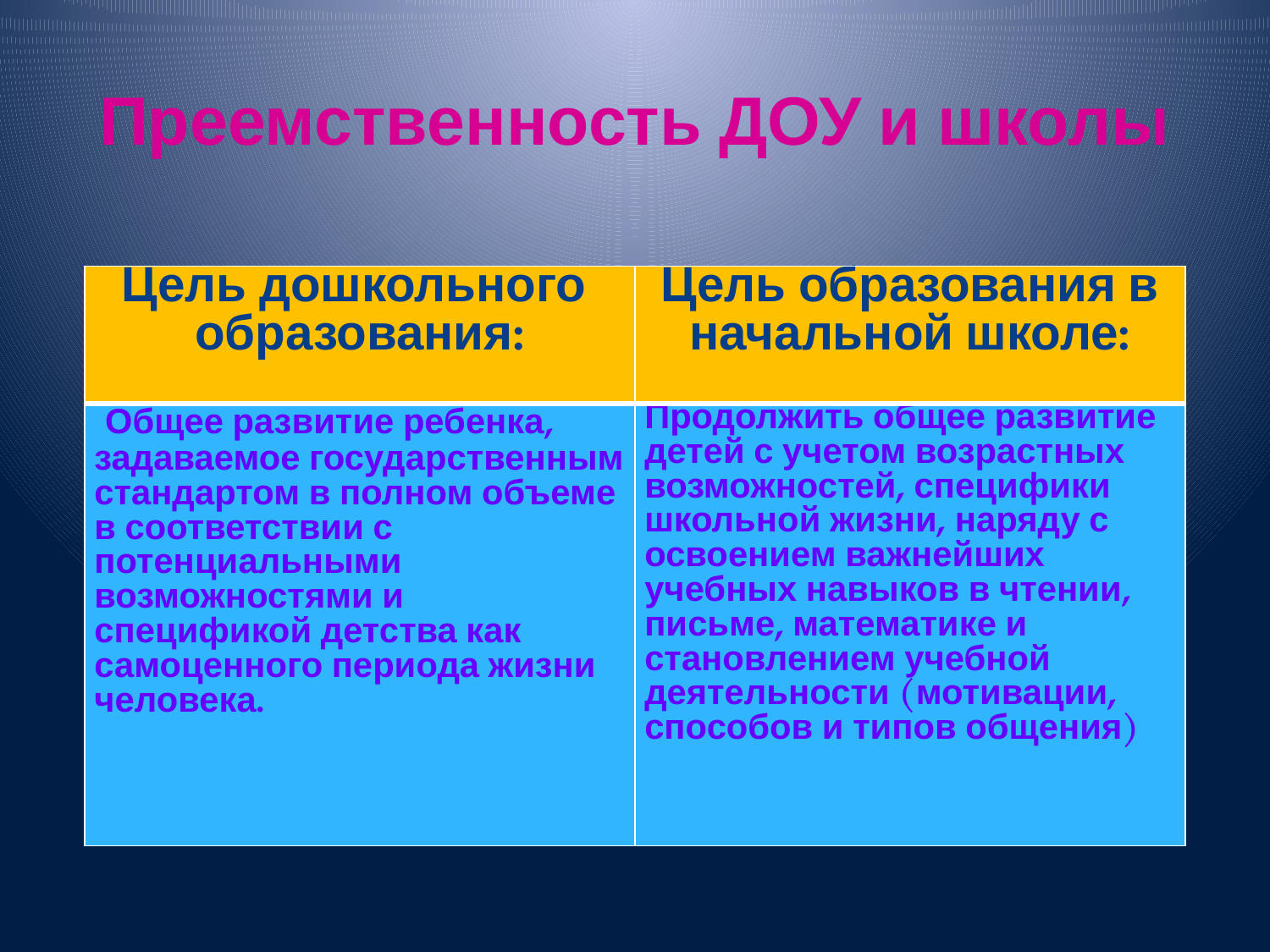

# Преемственность ДОУ и школы
| Цель дошкольного образования: | Цель образования в начальной школе: |
| --- | --- |
| Общее развитие ребенка, задаваемое государственным стандартом в полном объеме в соответствии с потенциальными возможностями и спецификой детства как самоценного периода жизни человека. | Продолжить общее развитие детей с учетом возрастных возможностей, специфики школьной жизни, наряду с освоением важнейших учебных навыков в чтении, письме, математике и становлением учебной деятельности (мотивации, способов и типов общения) |